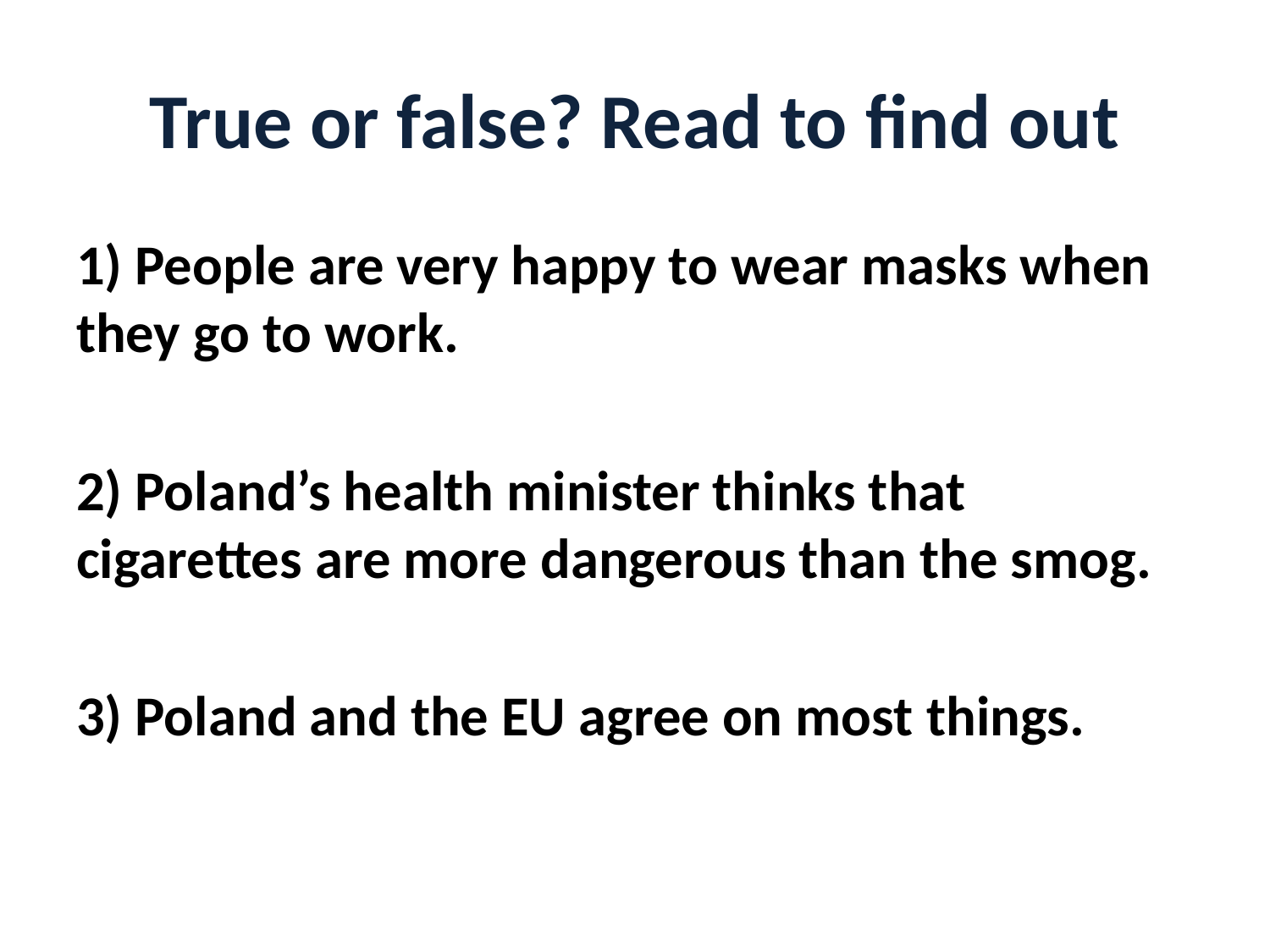

# True or false? Read to find out
1) People are very happy to wear masks when they go to work.

2) Poland’s health minister thinks that cigarettes are more dangerous than the smog.

3) Poland and the EU agree on most things.